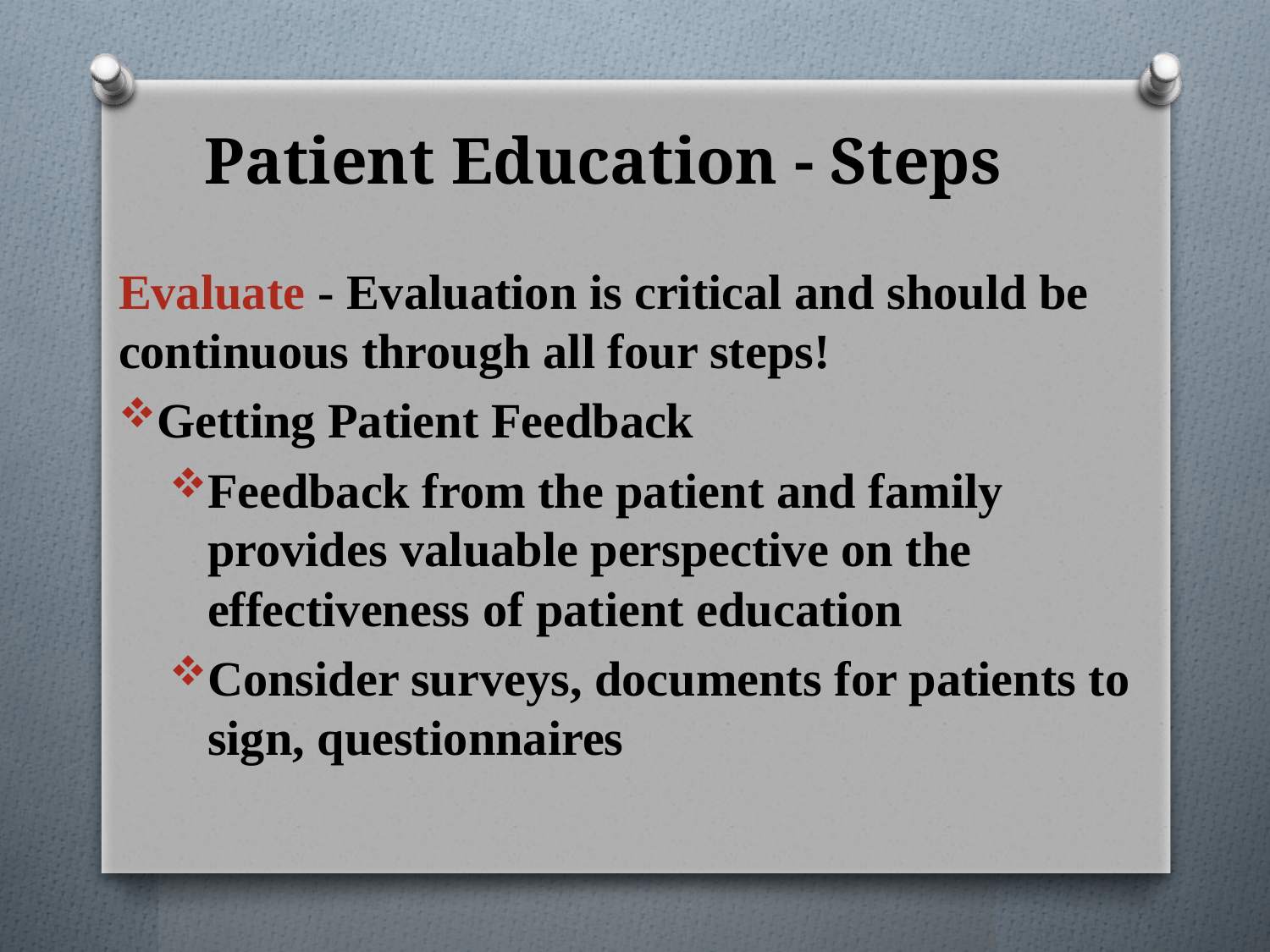

# Patient Education - Steps
Evaluate - Evaluation is critical and should be continuous through all four steps!
Getting Patient Feedback
Feedback from the patient and family provides valuable perspective on the effectiveness of patient education
Consider surveys, documents for patients to sign, questionnaires